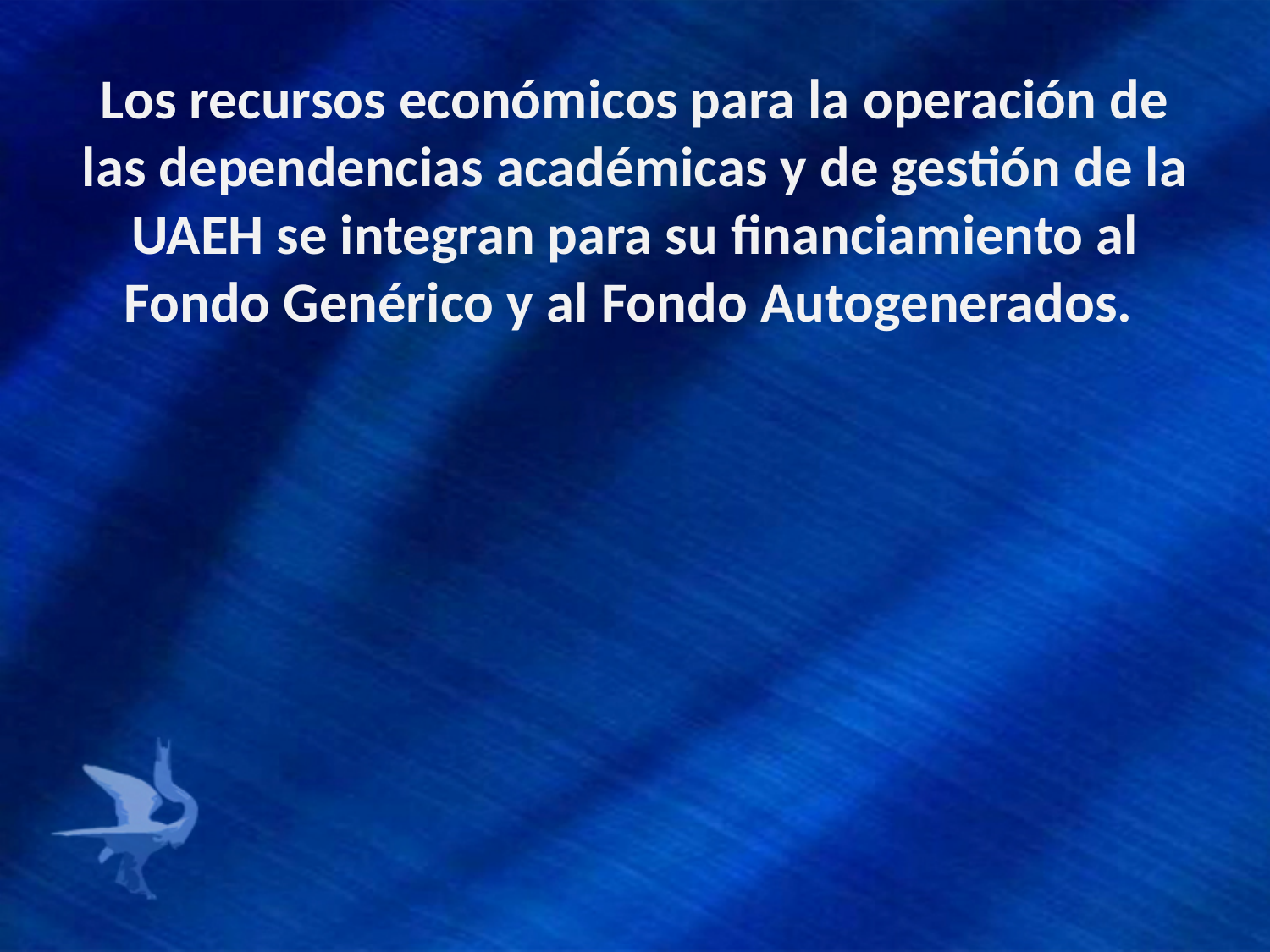

Los recursos económicos para la operación de las dependencias académicas y de gestión de la UAEH se integran para su financiamiento al Fondo Genérico y al Fondo Autogenerados.